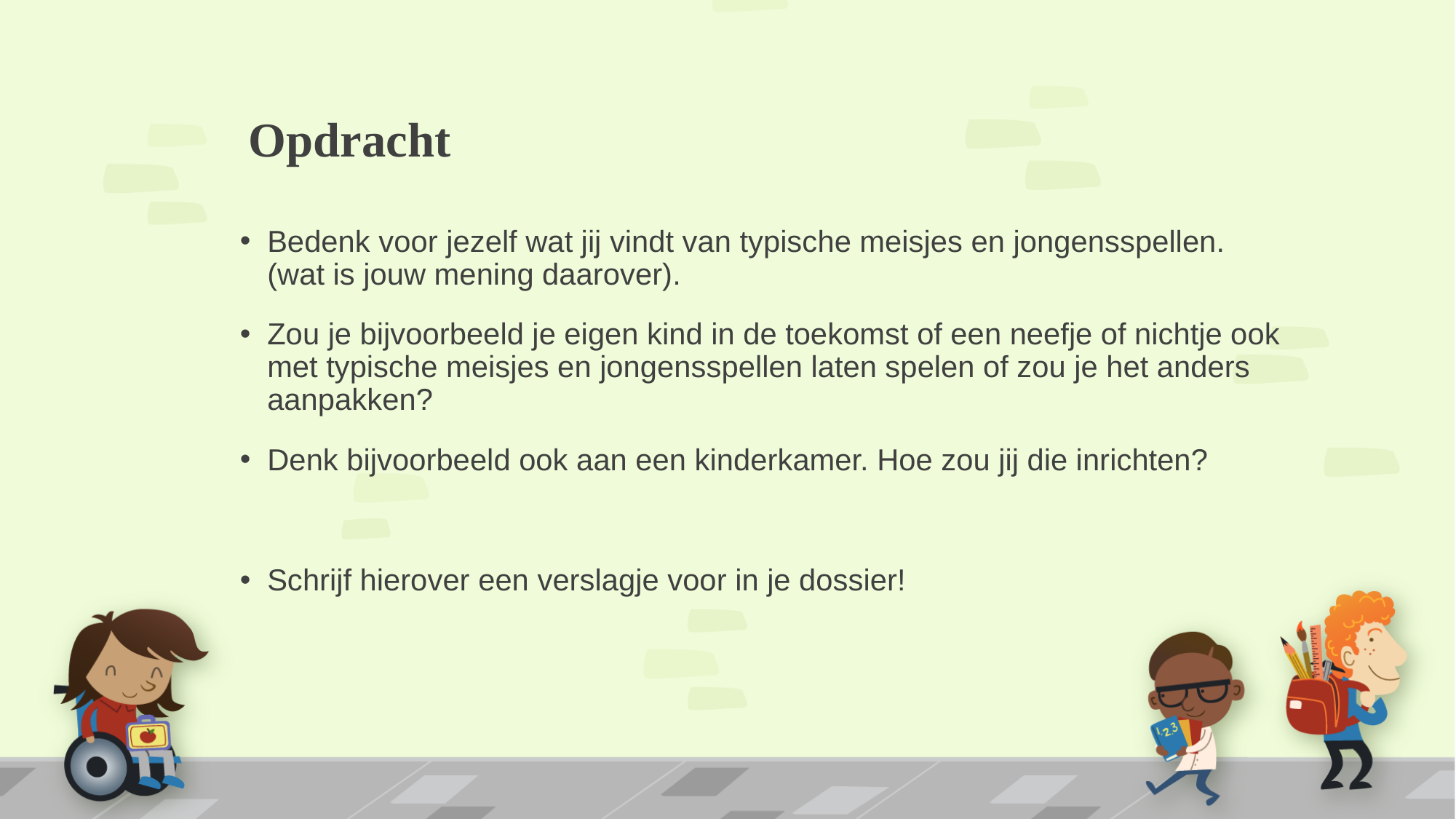

# Opdracht
Bedenk voor jezelf wat jij vindt van typische meisjes en jongensspellen. (wat is jouw mening daarover).
Zou je bijvoorbeeld je eigen kind in de toekomst of een neefje of nichtje ook met typische meisjes en jongensspellen laten spelen of zou je het anders aanpakken?
Denk bijvoorbeeld ook aan een kinderkamer. Hoe zou jij die inrichten?

Schrijf hierover een verslagje voor in je dossier!